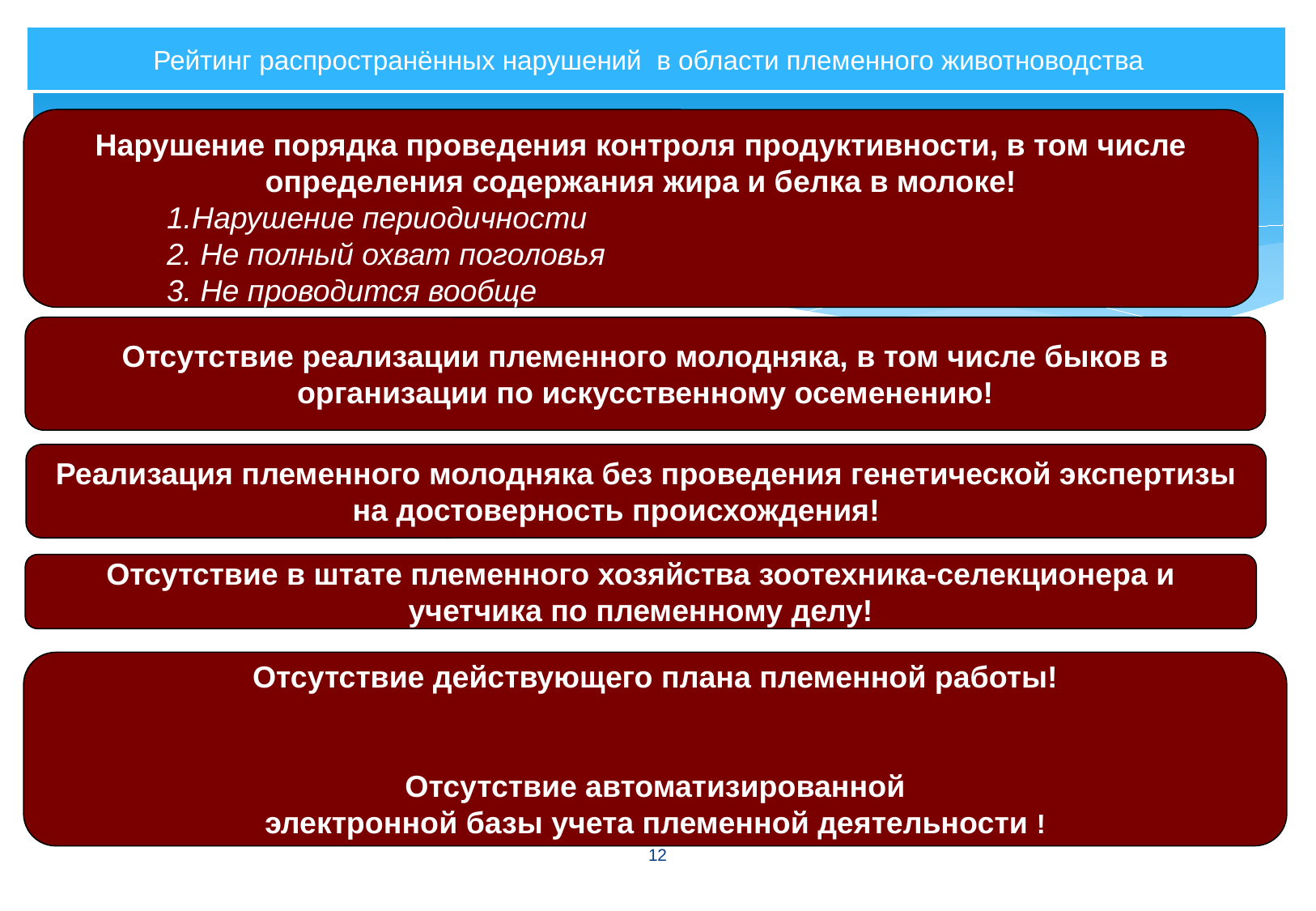

# Рейтинг распространённых нарушений  в области племенного животноводства
Нарушение порядка проведения контроля продуктивности, в том числе определения содержания жира и белка в молоке!
	1.Нарушение периодичности
	2. Не полный охват поголовья
 	3. Не проводится вообще
Отсутствие реализации племенного молодняка, в том числе быков в организации по искусственному осеменению!
Реализация племенного молодняка без проведения генетической экспертизы на достоверность происхождения!
Отсутствие в штате племенного хозяйства зоотехника-селекционера и учетчика по племенному делу!
Отсутствие действующего плана племенной работы!

 Отсутствие автоматизированной
электронной базы учета племенной деятельности !
12